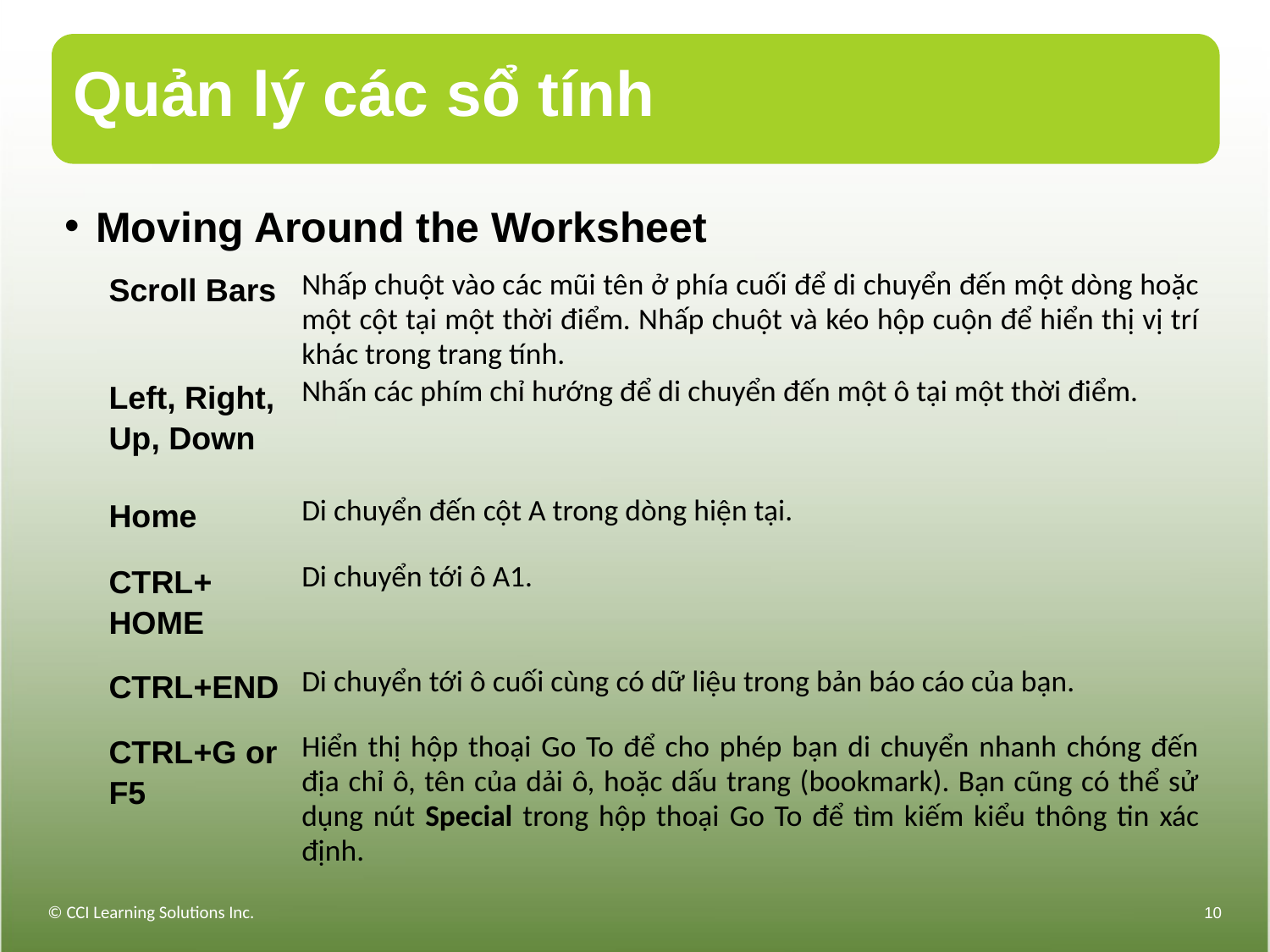

# Quản lý các sổ tính
Moving Around the Worksheet

| Scroll Bars | Nhấp chuột vào các mũi tên ở phía cuối để di chuyển đến một dòng hoặc một cột tại một thời điểm. Nhấp chuột và kéo hộp cuộn để hiển thị vị trí khác trong trang tính. |
| --- | --- |
| Left, Right, Up, Down | Nhấn các phím chỉ hướng để di chuyển đến một ô tại một thời điểm. |
| Home | Di chuyển đến cột A trong dòng hiện tại. |
| CTRL+ HOME | Di chuyển tới ô A1. |
| CTRL+END | Di chuyển tới ô cuối cùng có dữ liệu trong bản báo cáo của bạn. |
| CTRL+G or F5 | Hiển thị hộp thoại Go To để cho phép bạn di chuyển nhanh chóng đến địa chỉ ô, tên của dải ô, hoặc dấu trang (bookmark). Bạn cũng có thể sử dụng nút Special trong hộp thoại Go To để tìm kiếm kiểu thông tin xác định. |
© CCI Learning Solutions Inc.
10